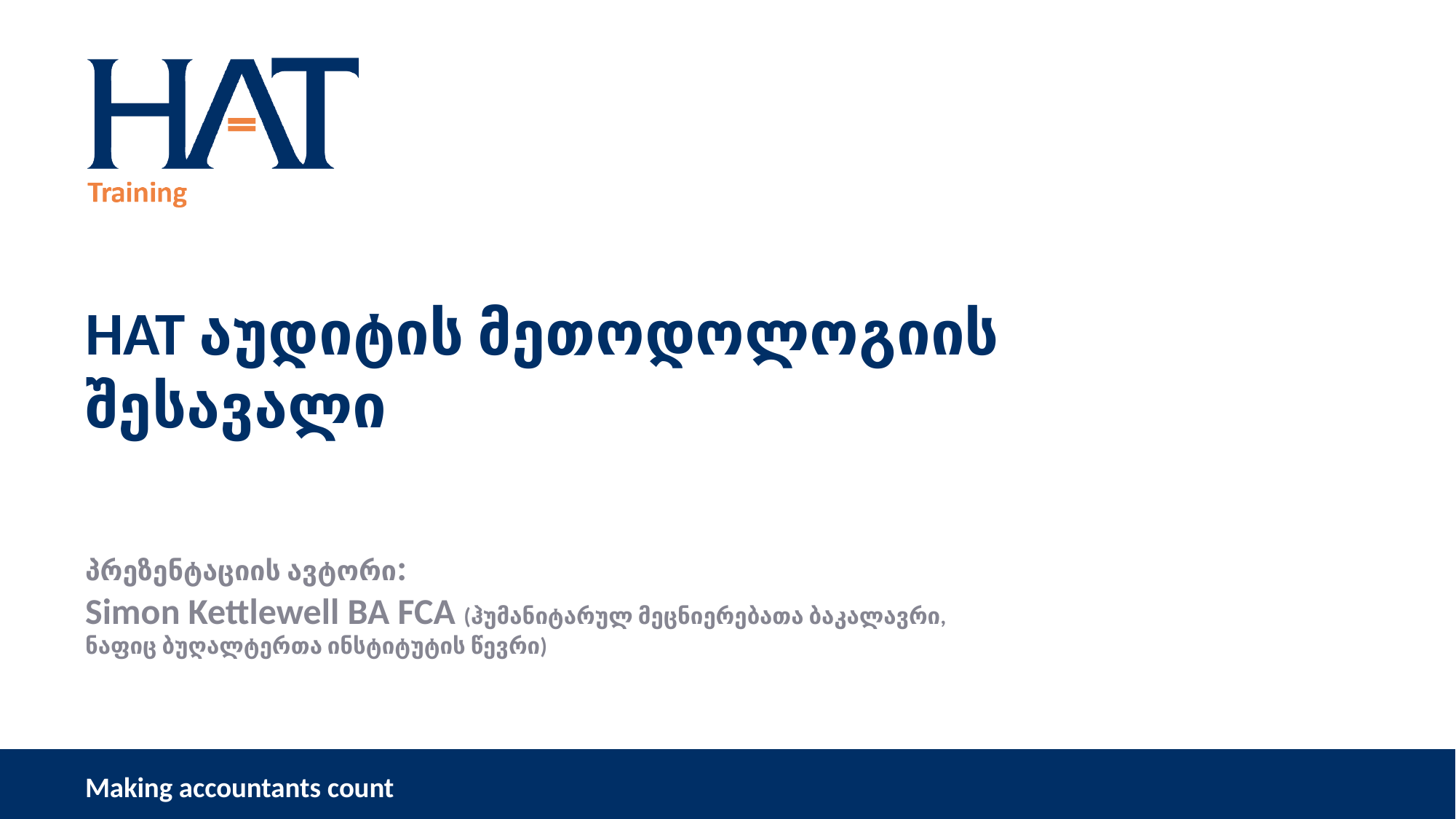

HAT აუდიტის მეთოდოლოგიის შესავალი
პრეზენტაციის ავტორი:
Simon Kettlewell BA FCA (ჰუმანიტარულ მეცნიერებათა ბაკალავრი, ნაფიც ბუღალტერთა ინსტიტუტის წევრი)